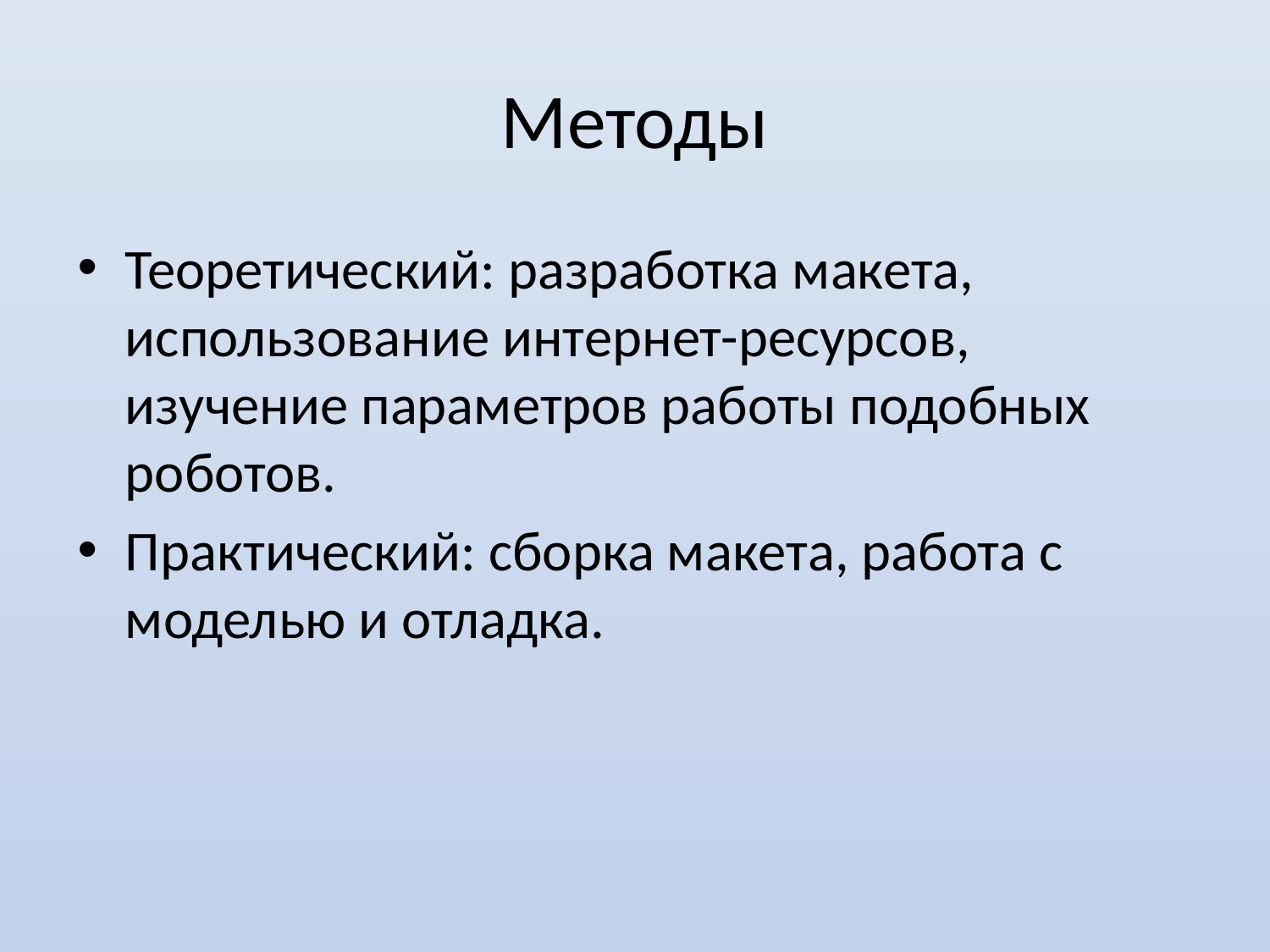

# Методы
Теоретический: разработка макета, использование интернет-ресурсов, изучение параметров работы подобных роботов.
Практический: сборка макета, работа с моделью и отладка.